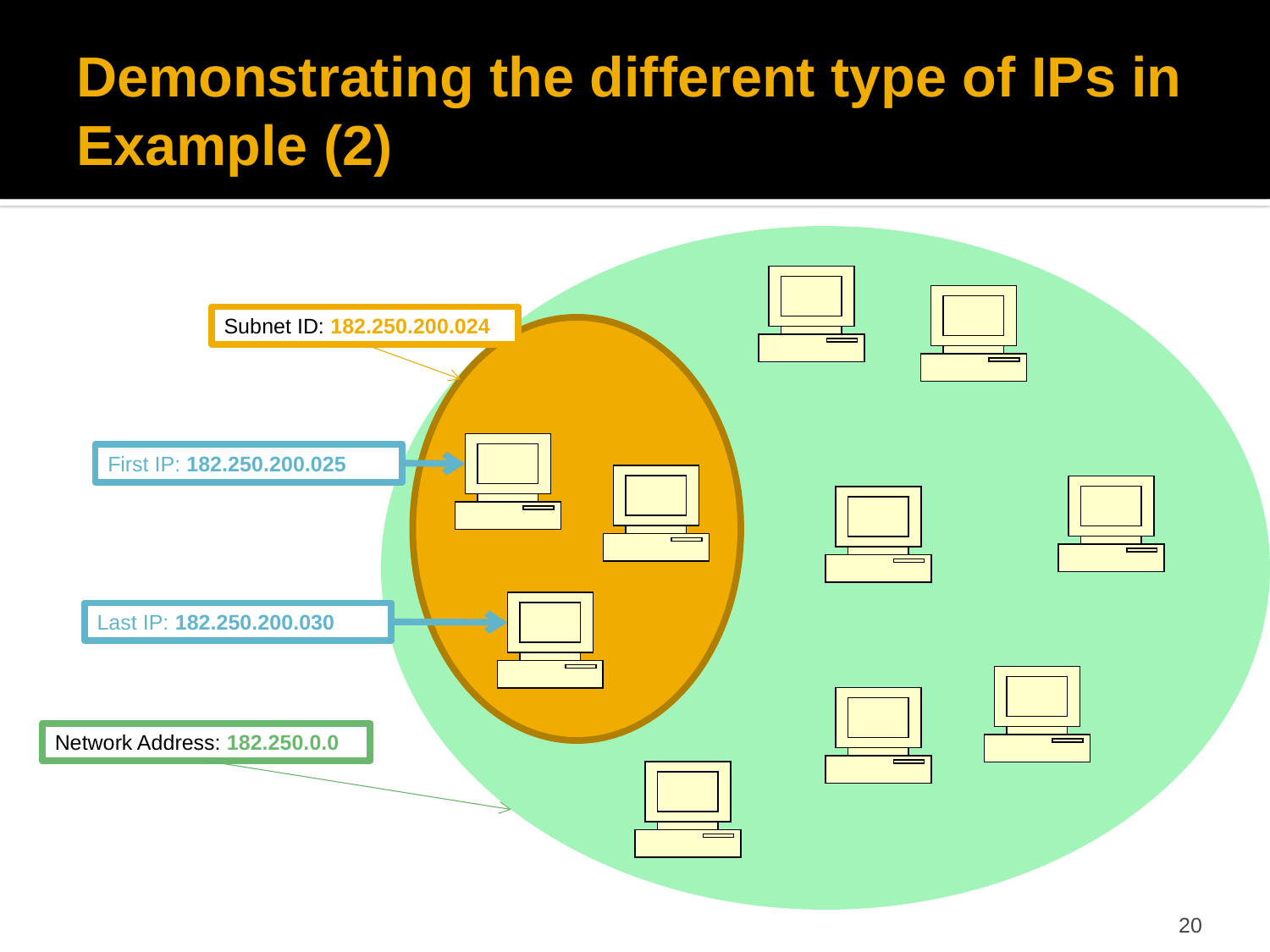

# Demonstrating the different type of IPs in Example (2)

Subnet ID: 182.250.200.024

First IP: 182.250.200.025

Last IP: 182.250.200.030

Network Address: 182.250.0.0

20